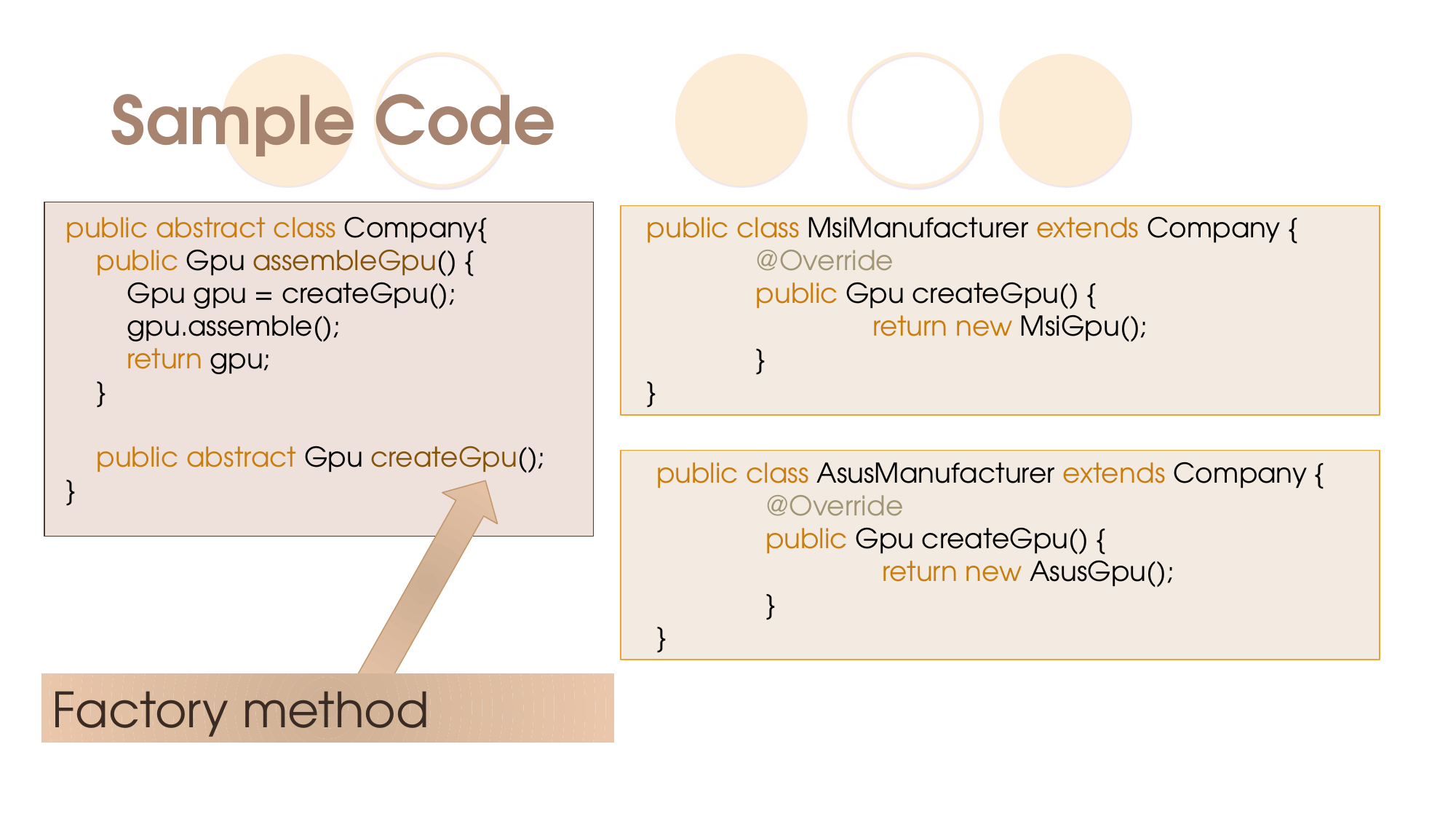

# Sample Code

public abstract class Company{
    public Gpu assembleGpu() {
        Gpu gpu = createGpu();
        gpu.assemble();
        return gpu;
    }

    public abstract Gpu createGpu();
}
public class MsiManufacturer extends Company {
	@Override
	public Gpu createGpu() {
		 return new MsiGpu();
	}
}

public class AsusManufacturer extends Company {
	@Override
	public Gpu createGpu() {
		 return new AsusGpu();
	}
}

Factory method